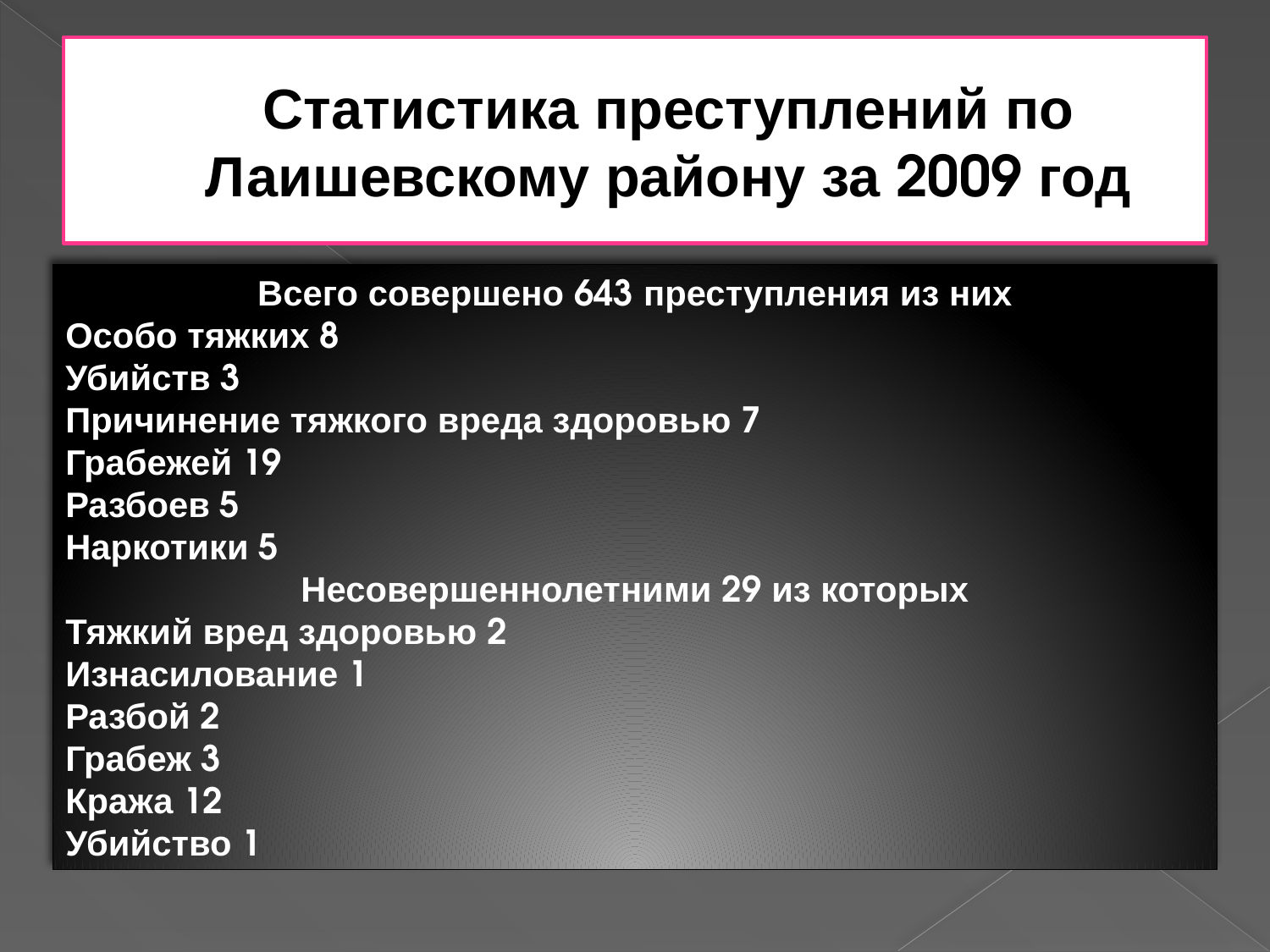

# Статистика преступлений по Лаишевскому району за 2009 год
Всего совершено 643 преступления из них
Особо тяжких 8
Убийств 3
Причинение тяжкого вреда здоровью 7
Грабежей 19
Разбоев 5
Наркотики 5
Несовершеннолетними 29 из которых
Тяжкий вред здоровью 2
Изнасилование 1
Разбой 2
Грабеж 3
Кража 12
Убийство 1